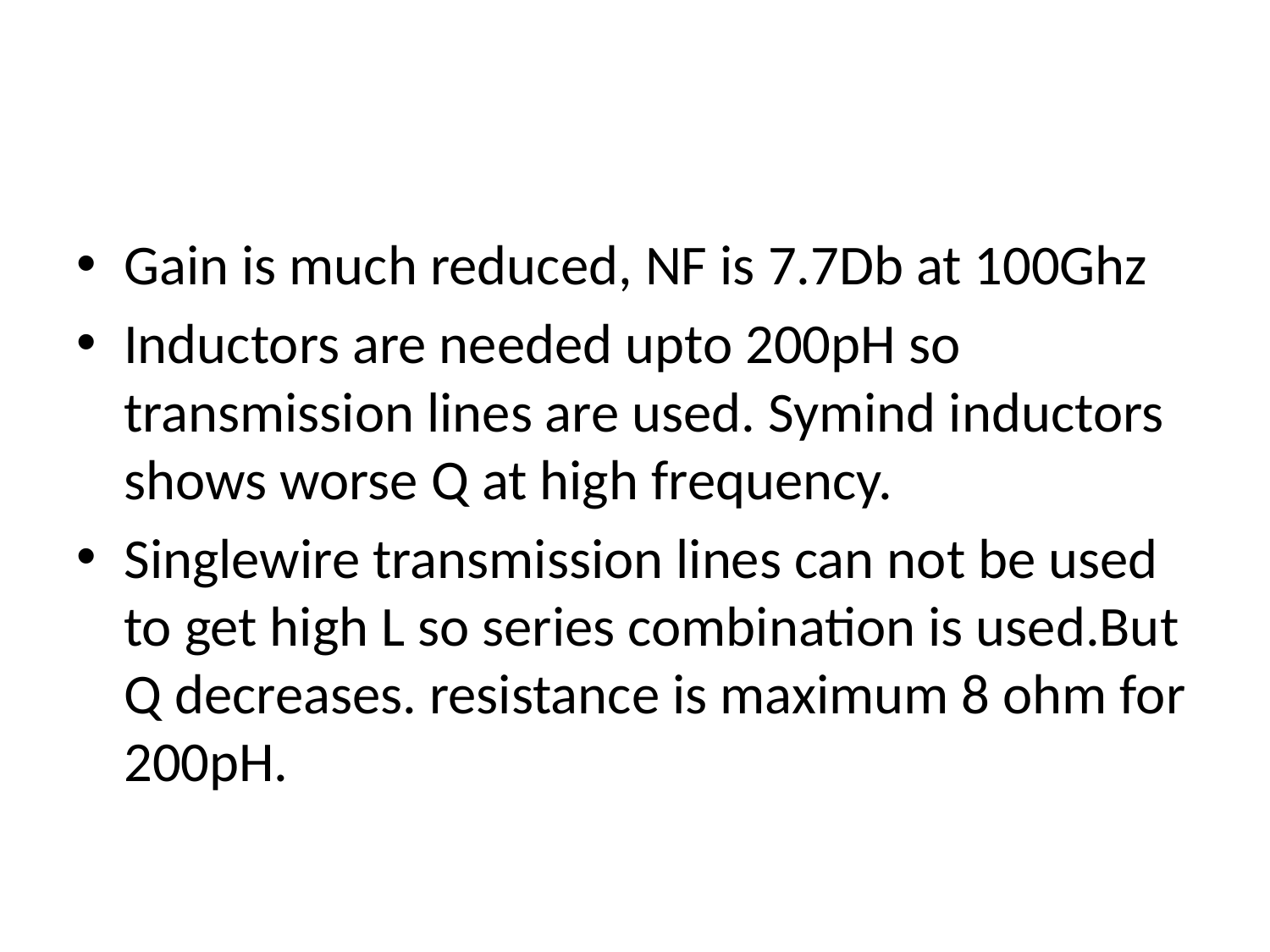

Gain is much reduced, NF is 7.7Db at 100Ghz
Inductors are needed upto 200pH so transmission lines are used. Symind inductors shows worse Q at high frequency.
Singlewire transmission lines can not be used to get high L so series combination is used.But Q decreases. resistance is maximum 8 ohm for 200pH.